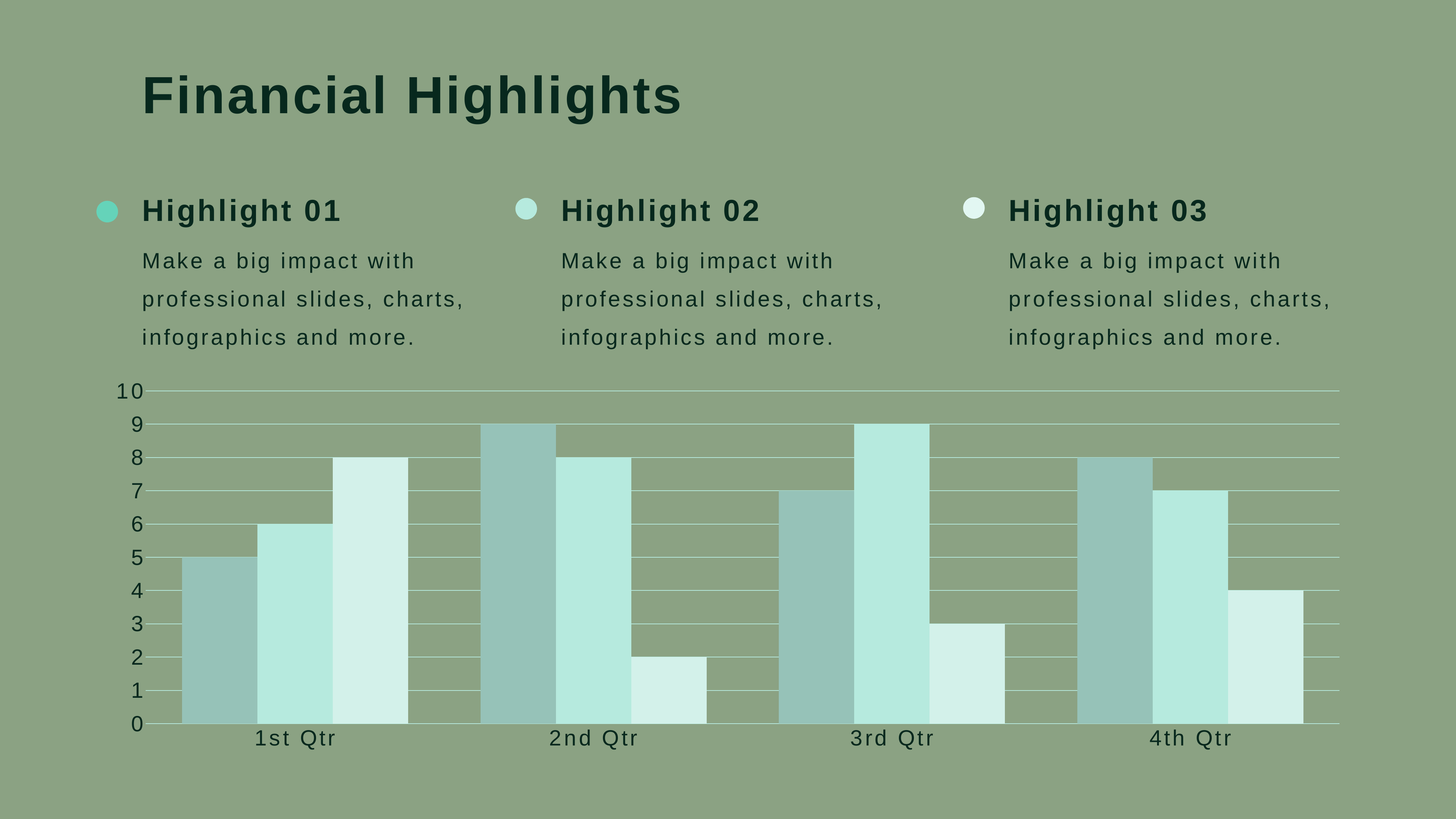

Financial Highlights
Highlight 01
Highlight 02
Highlight 03

Make a big impact with professional slides, charts, infographics and more.
Make a big impact with professional slides, charts, infographics and more.
Make a big impact with professional slides, charts, infographics and more.

### Chart

| Category | Series 1 | Series 2 | Series 3 |
|---|---|---|---|
| 1st Qtr | 5.0 | 6.0 | 8.0 |
| 2nd Qtr | 9.0 | 8.0 | 2.0 |
| 3rd Qtr | 7.0 | 9.0 | 3.0 |
| 4th Qtr | 8.0 | 7.0 | 4.0 |